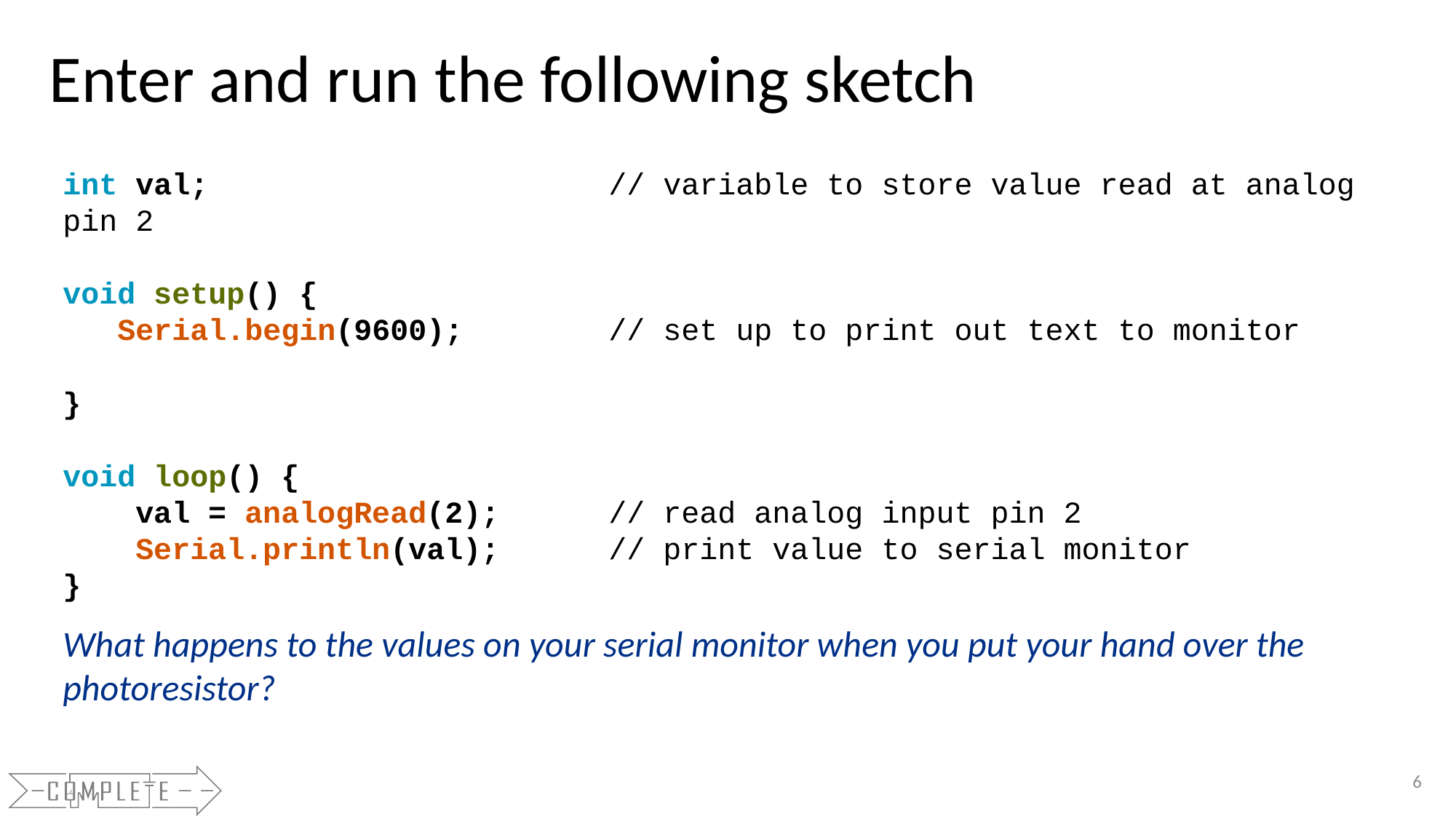

Enter and run the following sketch
int val;                  	// variable to store value read at analog pin 2

void setup() {
   Serial.begin(9600);        // set up to print out text to monitor
}

void loop() {
    val = analogRead(2);      // read analog input pin 2
    Serial.println(val);      // print value to serial monitor
}
What happens to the values on your serial monitor when you put your hand over the photoresistor?
6